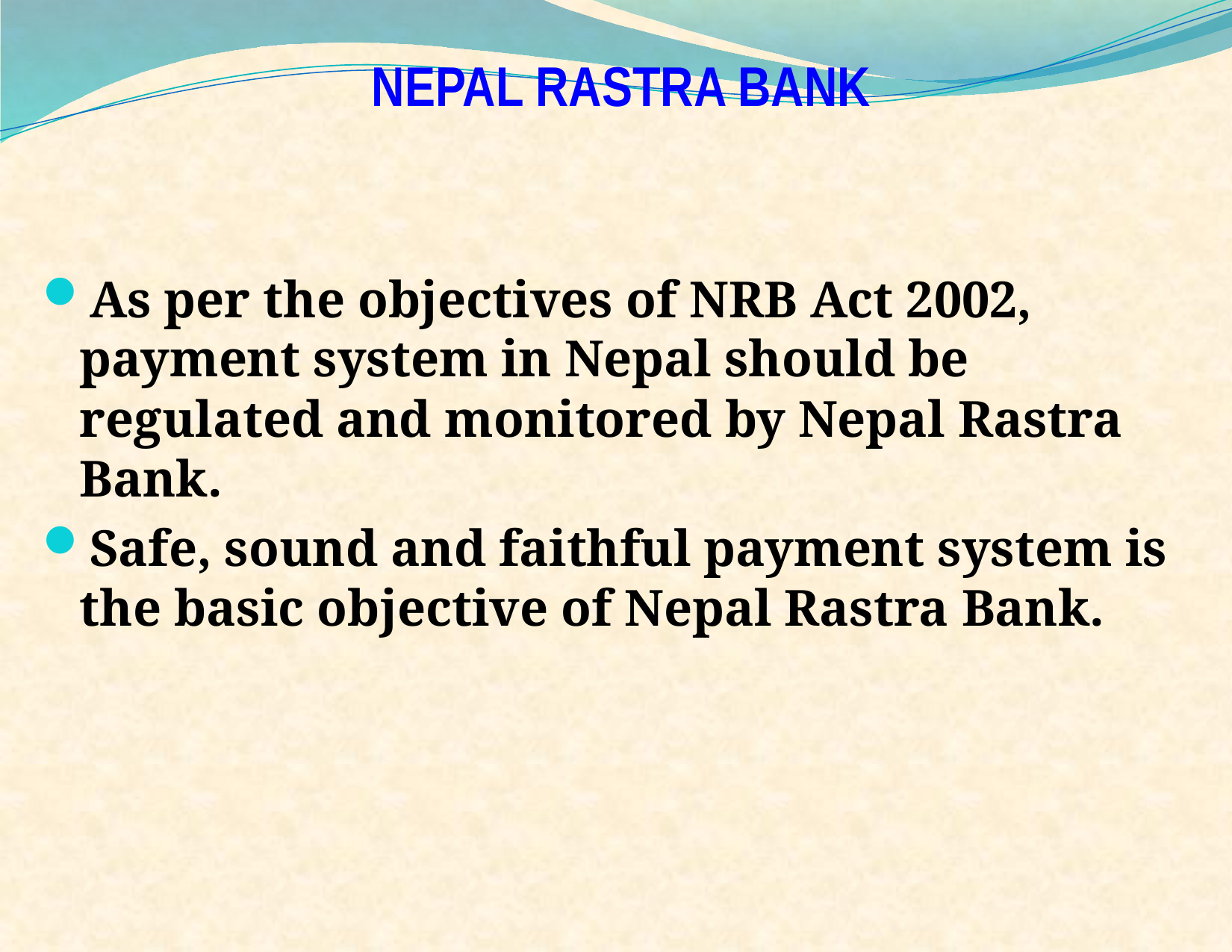

# NEPAL RASTRA BANK
As per the objectives of NRB Act 2002, payment system in Nepal should be regulated and monitored by Nepal Rastra Bank.
Safe, sound and faithful payment system is the basic objective of Nepal Rastra Bank.